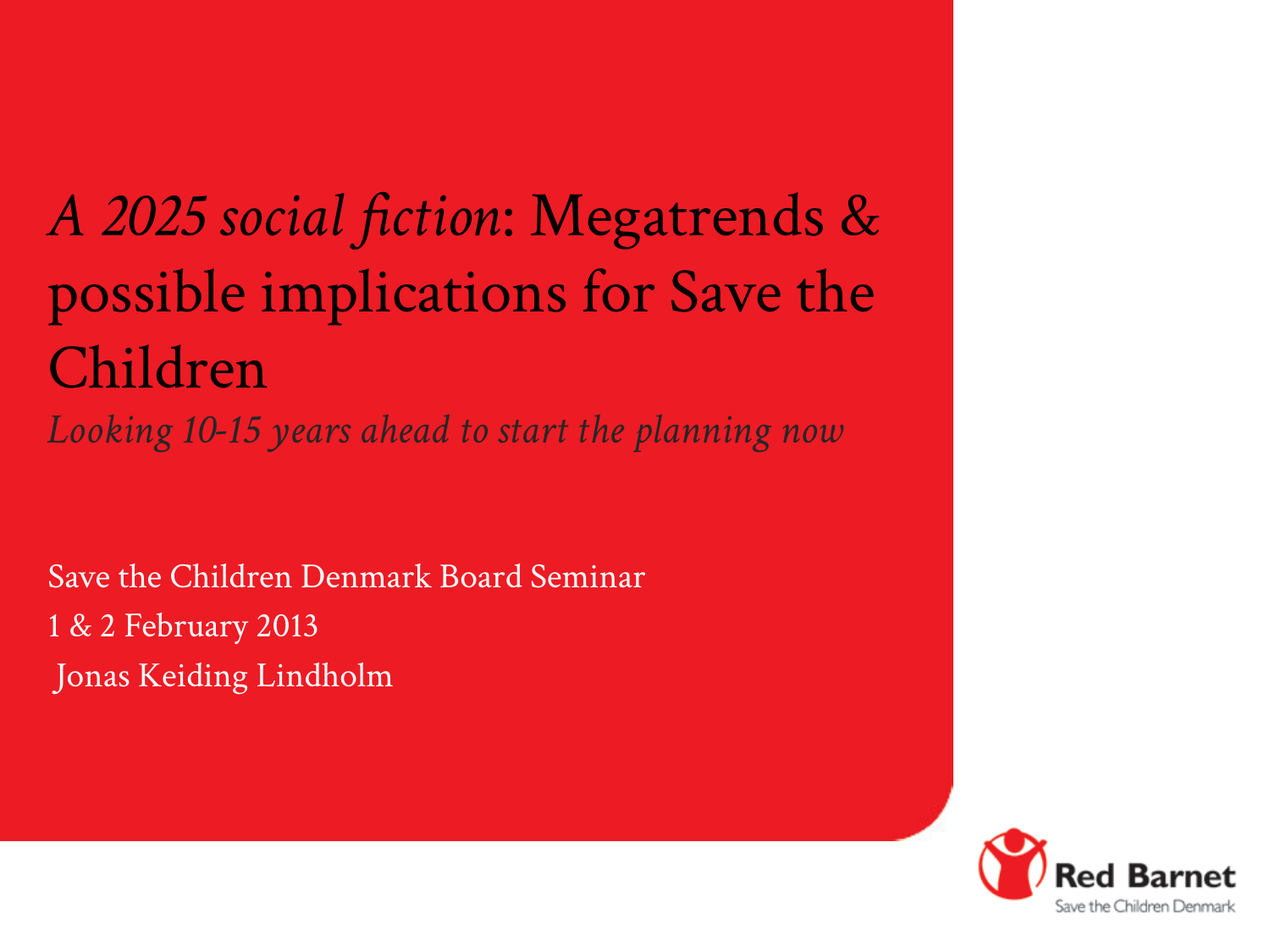

A 2025 social fiction: Megatrends & possible implications for Save the Children
Looking 10-15 years ahead to start the planning now
Save the Children Denmark Board Seminar
1 & 2 February 2013
 Jonas Keiding Lindholm